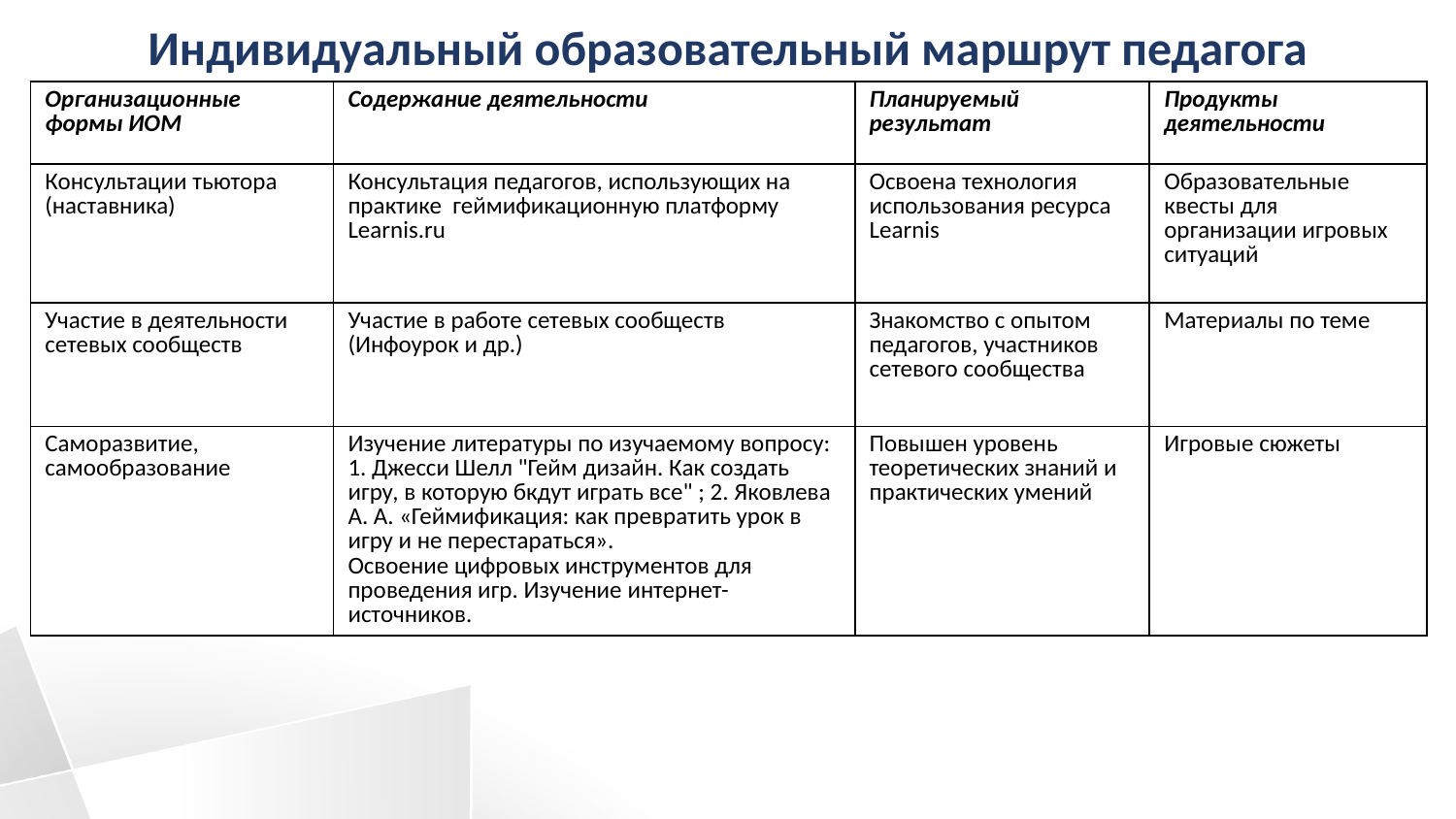

# Индивидуальный образовательный маршрут педагога
| Организационные формы ИОМ | Содержание деятельности | Планируемый результат | Продукты деятельности |
| --- | --- | --- | --- |
| Консультации тьютора (наставника) | Консультация педагогов, использующих на практике геймификационную платформу Learnis.ru | Освоена технология использования ресурса Learnis | Образовательные квесты для организации игровых ситуаций |
| Участие в деятельности сетевых сообществ | Участие в работе сетевых сообществ (Инфоурок и др.) | Знакомство с опытом педагогов, участников сетевого сообщества | Материалы по теме |
| Саморазвитие, самообразование | Изучение литературы по изучаемому вопросу: 1. Джесси Шелл "Гейм дизайн. Как создать игру, в которую бкдут играть все" ; 2. Яковлева А. А. «Геймификация: как превратить урок в игру и не перестараться». Освоение цифровых инструментов для проведения игр. Изучение интернет-источников. | Повышен уровень теоретических знаний и практических умений | Игровые сюжеты |